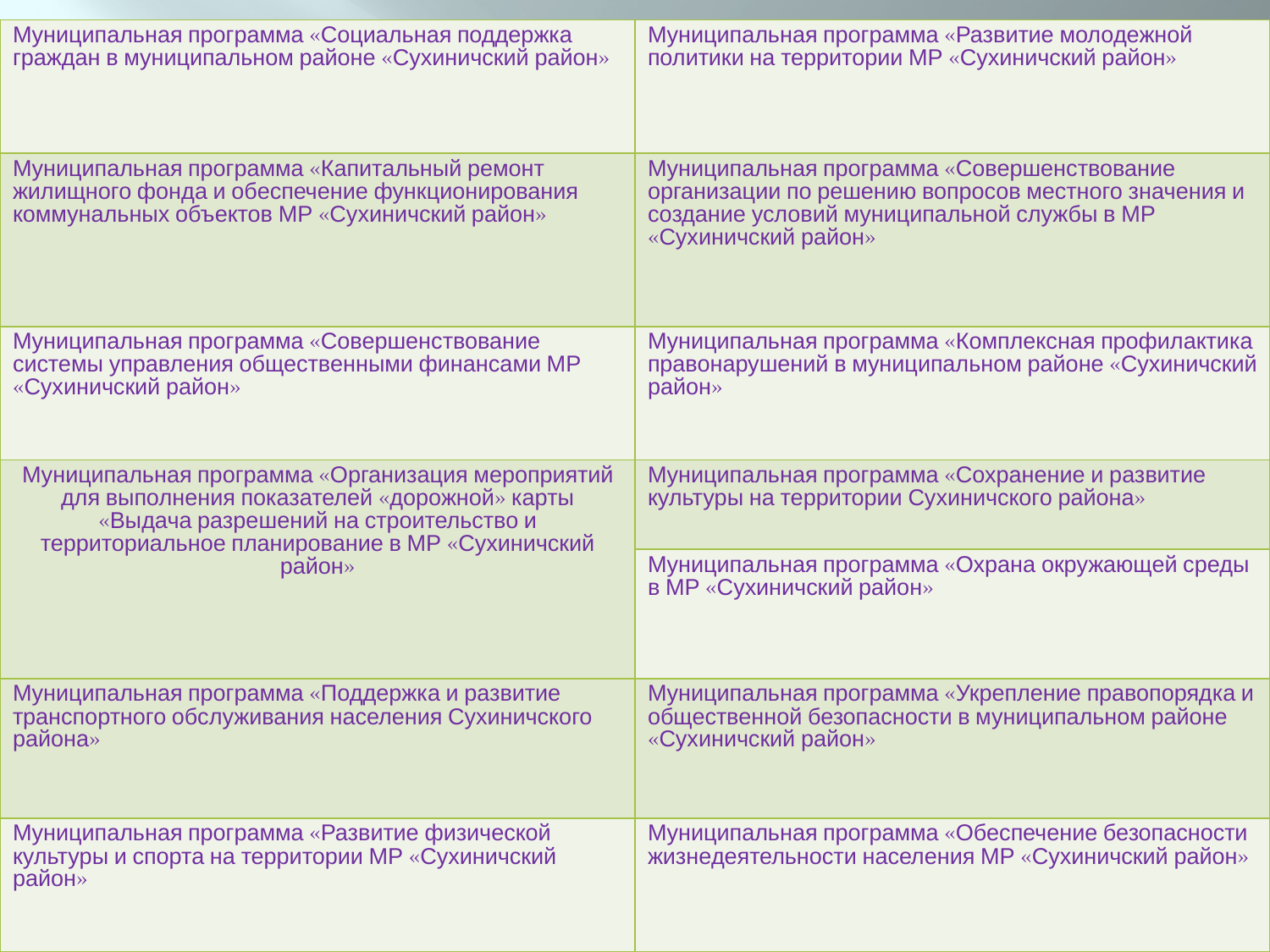

| Муниципальная программа «Социальная поддержка граждан в муниципальном районе «Сухиничский район» | Муниципальная программа «Развитие молодежной политики на территории МР «Сухиничский район» |
| --- | --- |
| Муниципальная программа «Капитальный ремонт жилищного фонда и обеспечение функционирования коммунальных объектов МР «Сухиничский район» | Муниципальная программа «Совершенствование организации по решению вопросов местного значения и создание условий муниципальной службы в МР «Сухиничский район» |
| Муниципальная программа «Совершенствование системы управления общественными финансами МР «Сухиничский район» | Муниципальная программа «Комплексная профилактика правонарушений в муниципальном районе «Сухиничский район» |
| Муниципальная программа «Организация мероприятий для выполнения показателей «дорожной» карты «Выдача разрешений на строительство и территориальное планирование в МР «Сухиничский район» | Муниципальная программа «Сохранение и развитие культуры на территории Сухиничского района» |
|  | Муниципальная программа «Охрана окружающей среды в МР «Сухиничский район» |
| Муниципальная программа «Поддержка и развитие транспортного обслуживания населения Сухиничского района» | Муниципальная программа «Укрепление правопорядка и общественной безопасности в муниципальном районе «Сухиничский район» |
| Муниципальная программа «Развитие физической культуры и спорта на территории МР «Сухиничский район» | Муниципальная программа «Обеспечение безопасности жизнедеятельности населения МР «Сухиничский район» |